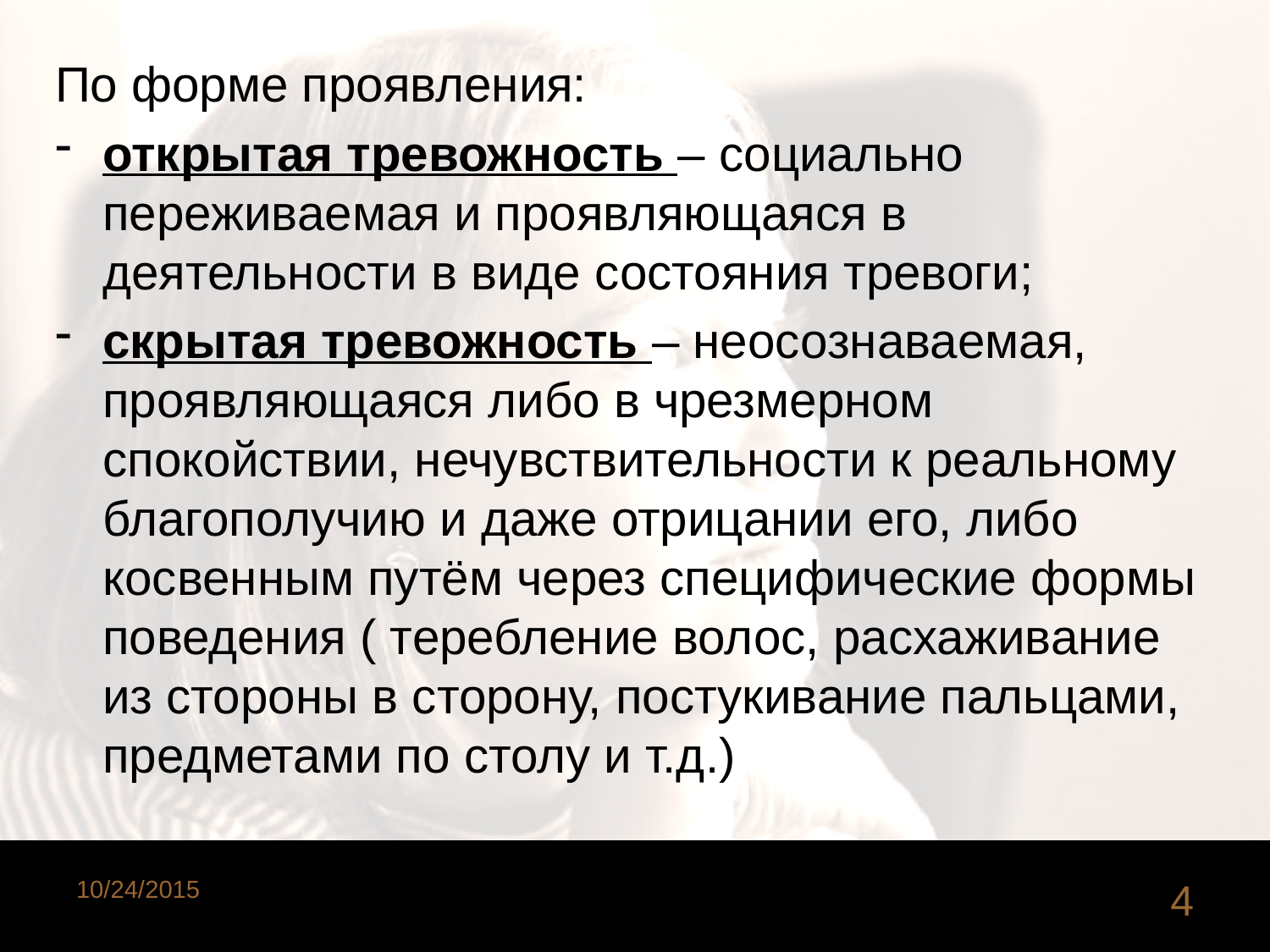

По форме проявления:
открытая тревожность – социально переживаемая и проявляющаяся в деятельности в виде состояния тревоги;
скрытая тревожность – неосознаваемая, проявляющаяся либо в чрезмерном спокойствии, нечувствительности к реальному благополучию и даже отрицании его, либо косвенным путём через специфические формы поведения ( теребление волос, расхаживание из стороны в сторону, постукивание пальцами, предметами по столу и т.д.)
10/24/2015
4